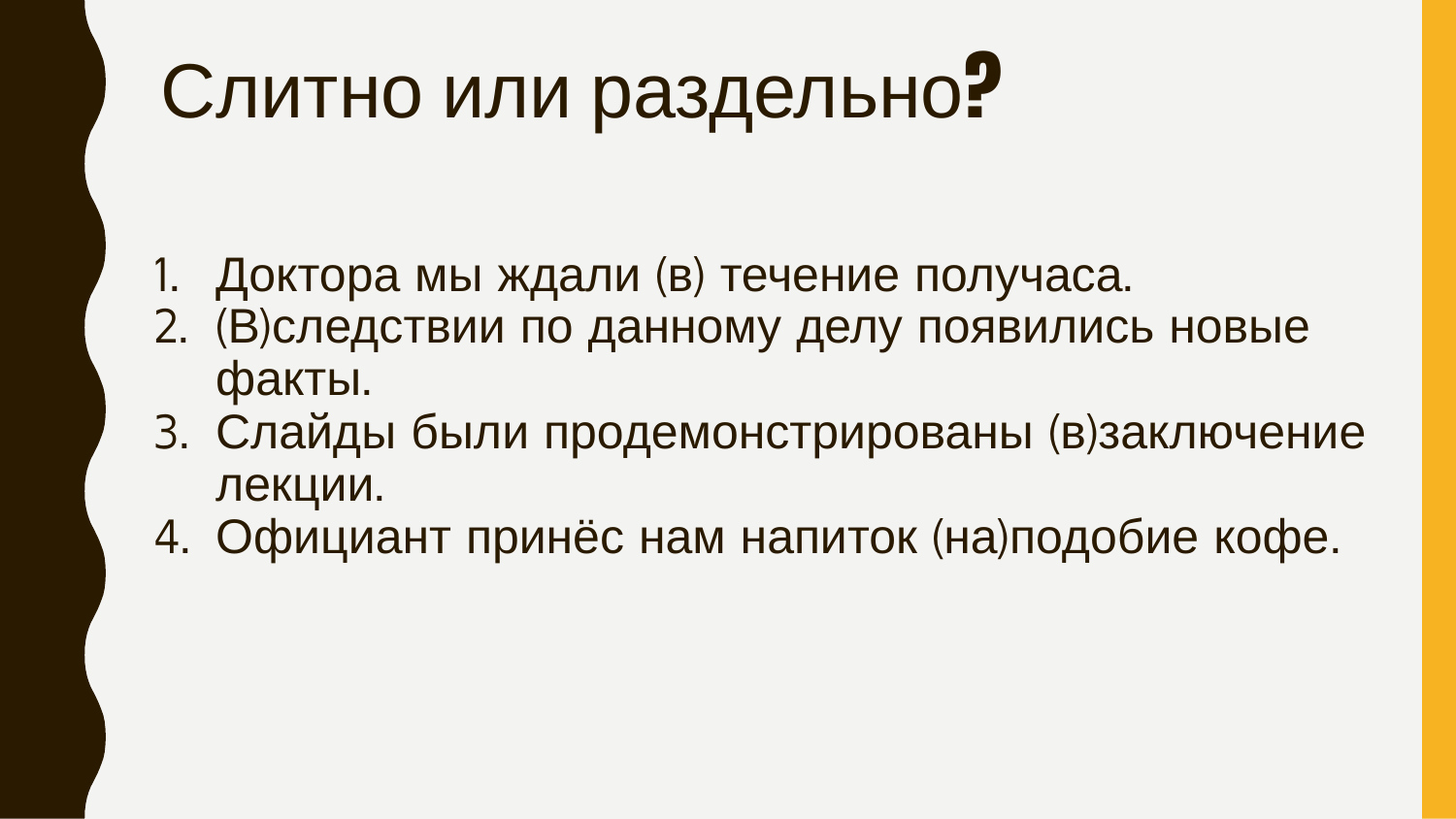

# Слитно или раздельно?

Доктора мы ждали (в) течение получаса.
(В)следствии по данному делу появились новые факты.
Слайды были продемонстрированы (в)заключение лекции.
Официант принёс нам напиток (на)подобие кофе.